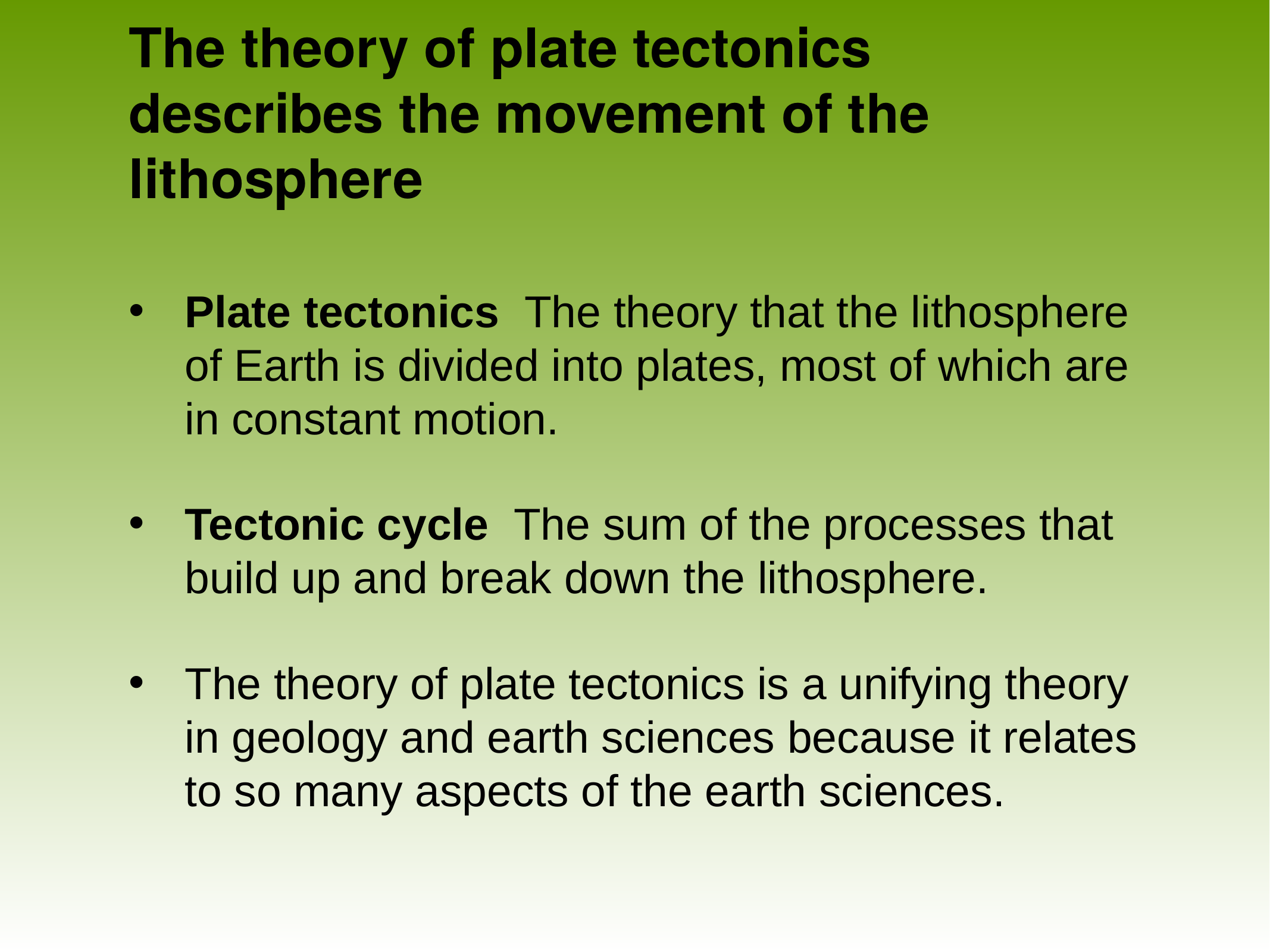

# The theory of plate tectonics describes the movement of the lithosphere
Plate tectonics  The theory that the lithosphere of Earth is divided into plates, most of which are in constant motion.
Tectonic cycle  The sum of the processes that build up and break down the lithosphere.
The theory of plate tectonics is a unifying theory in geology and earth sciences because it relates to so many aspects of the earth sciences.